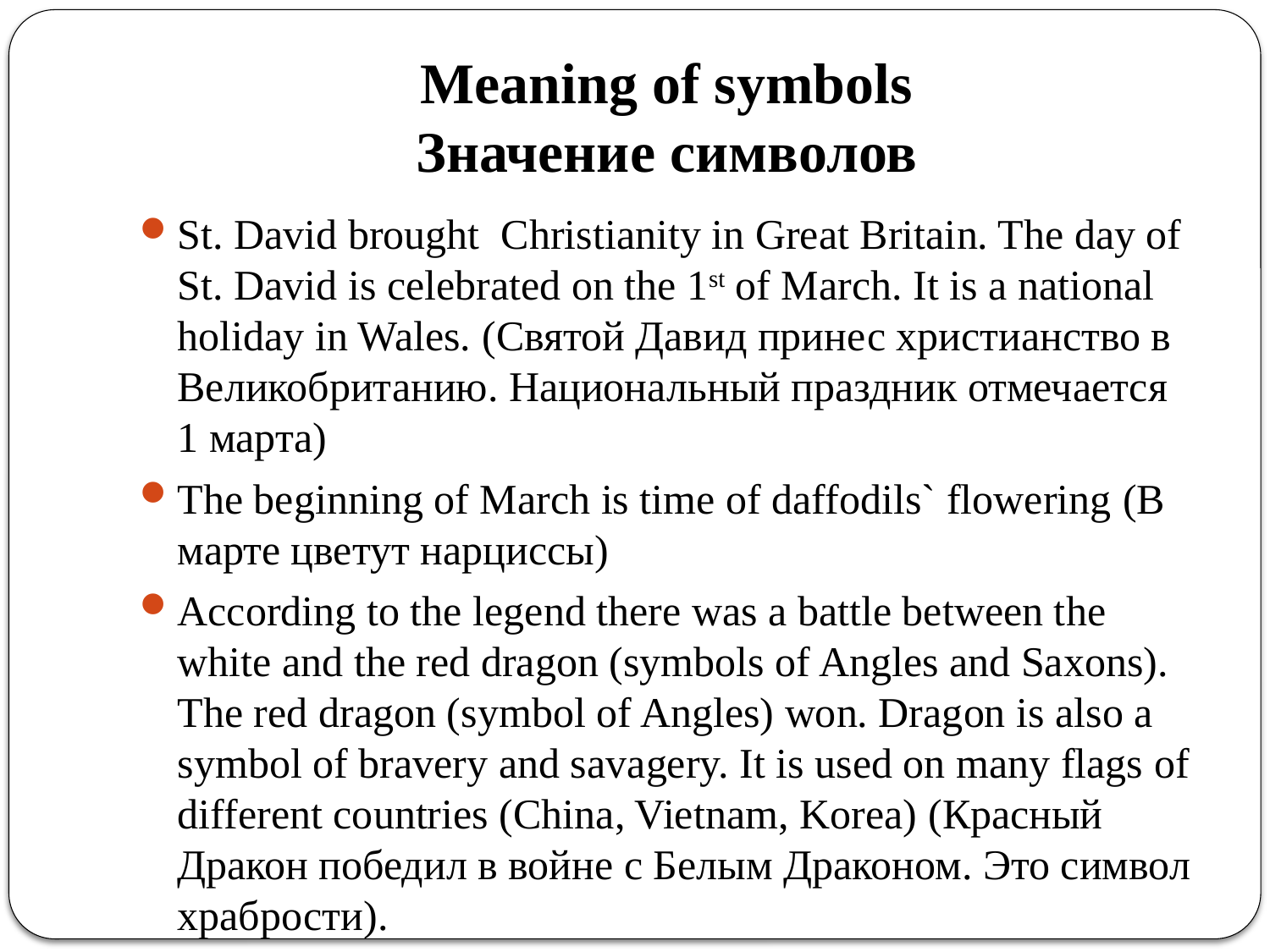

# Meaning of symbols Значение символов
St. David brought  Christianity in Great Britain. The day of St. David is celebrated on the 1st of March. It is a national holiday in Wales. (Святой Давид принес христианство в Великобританию. Национальный праздник отмечается 1 марта)
The beginning of March is time of daffodils` flowering (В марте цветут нарциссы)
According to the legend there was a battle between the white and the red dragon (symbols of Angles and Saxons). The red dragon (symbol of Angles) won. Dragon is also a symbol of bravery and savagery. It is used on many flags of different countries (China, Vietnam, Korea) (Красный Дракон победил в войне с Белым Драконом. Это символ храбрости).